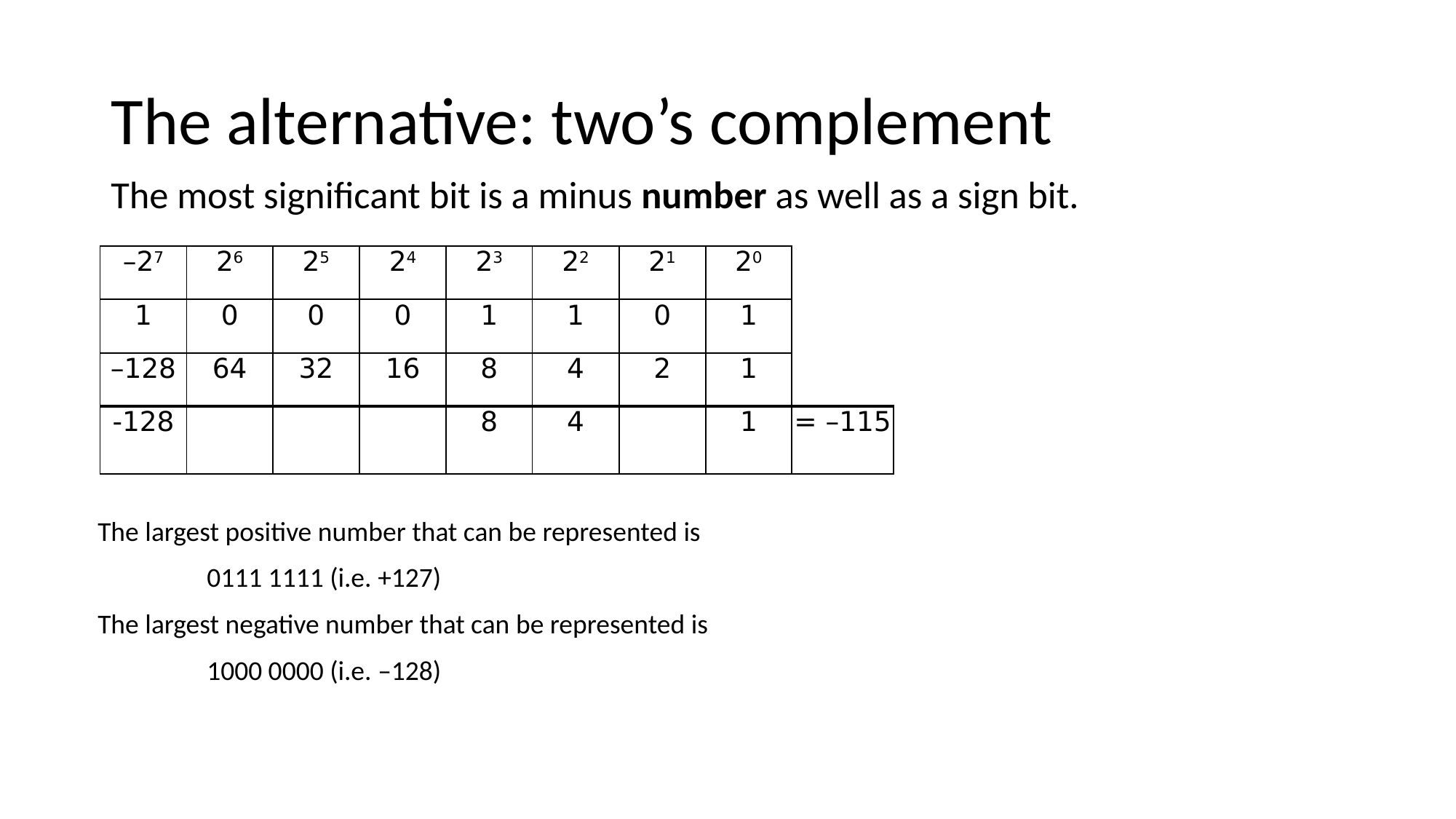

# The alternative: two’s complement
The most significant bit is a minus number as well as a sign bit.
| –27 | 26 | 25 | 24 | 23 | 22 | 21 | 20 |  |
| --- | --- | --- | --- | --- | --- | --- | --- | --- |
| 1 | 0 | 0 | 0 | 1 | 1 | 0 | 1 |  |
| –128 | 64 | 32 | 16 | 8 | 4 | 2 | 1 |  |
| -128 |  |  |  | 8 | 4 |  | 1 | = –115 |
The largest positive number that can be represented is
	0111 1111 (i.e. +127)
The largest negative number that can be represented is
	1000 0000 (i.e. –128)